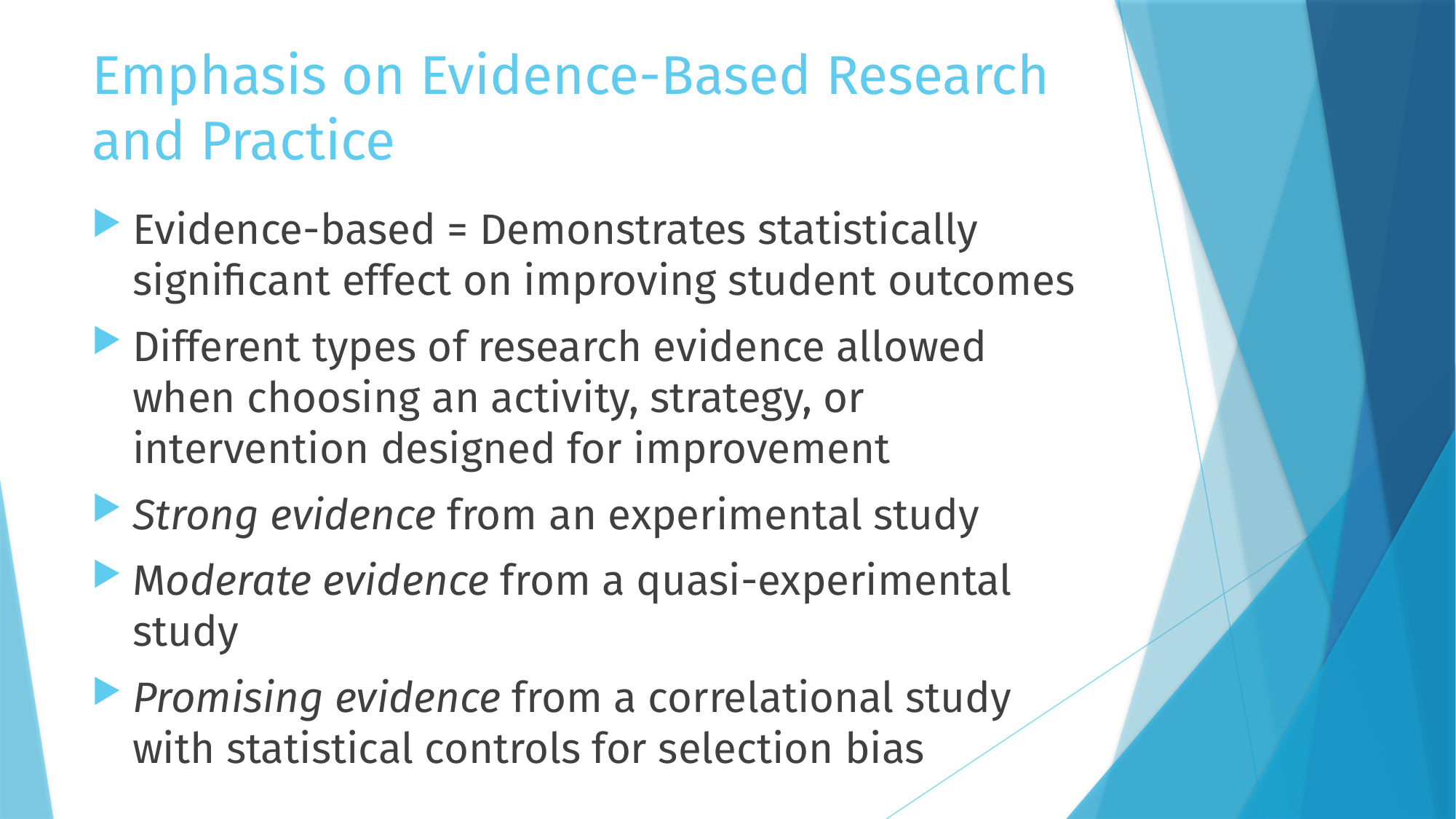

# Emphasis on Evidence-Based Research and Practice
Evidence-based = Demonstrates statistically significant effect on improving student outcomes
Different types of research evidence allowed when choosing an activity, strategy, or intervention designed for improvement
Strong evidence from an experimental study
Moderate evidence from a quasi-experimental study
Promising evidence from a correlational study with statistical controls for selection bias